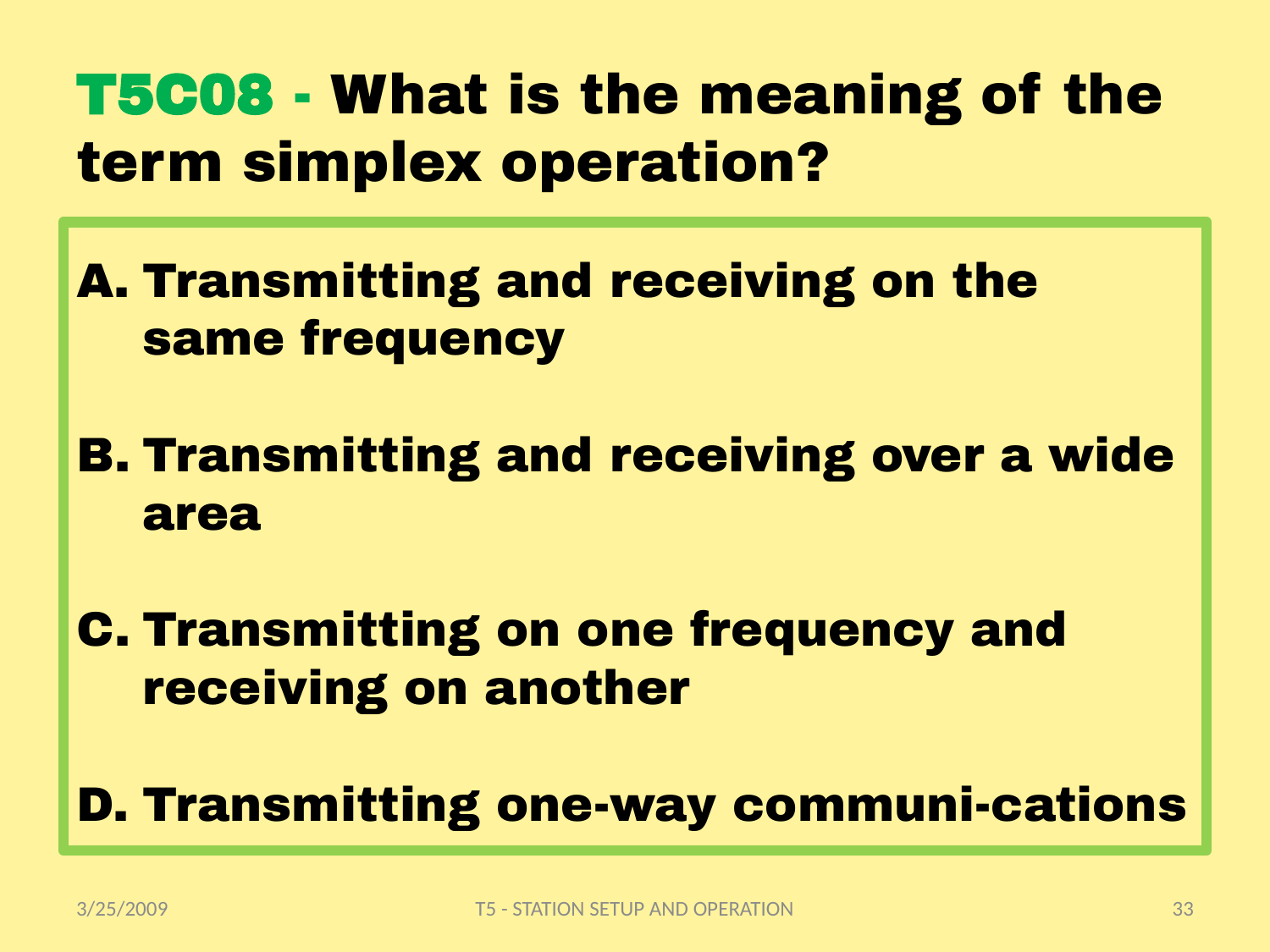

# T5C08 - What is the meaning of the term simplex operation?

Transmitting and receiving on the same frequency

Transmitting and receiving over a wide area

Transmitting on one frequency and receiving on another

Transmitting one-way communi-cations

3/25/2009
T5 - STATION SETUP AND OPERATION
33